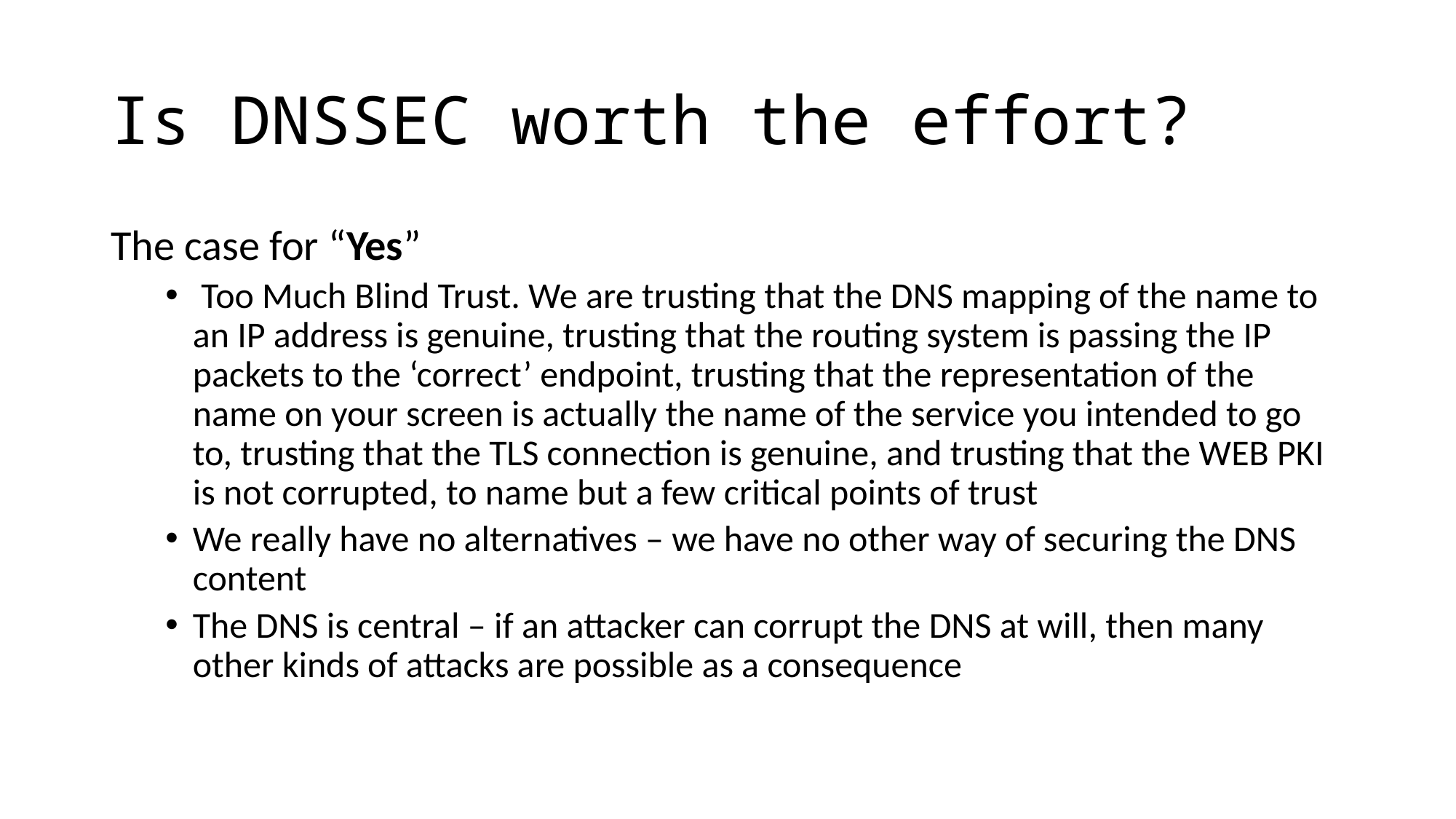

# Is DNSSEC worth the effort?
The case for “Yes”
 Too Much Blind Trust. We are trusting that the DNS mapping of the name to an IP address is genuine, trusting that the routing system is passing the IP packets to the ‘correct’ endpoint, trusting that the representation of the name on your screen is actually the name of the service you intended to go to, trusting that the TLS connection is genuine, and trusting that the WEB PKI is not corrupted, to name but a few critical points of trust
We really have no alternatives – we have no other way of securing the DNS content
The DNS is central – if an attacker can corrupt the DNS at will, then many other kinds of attacks are possible as a consequence